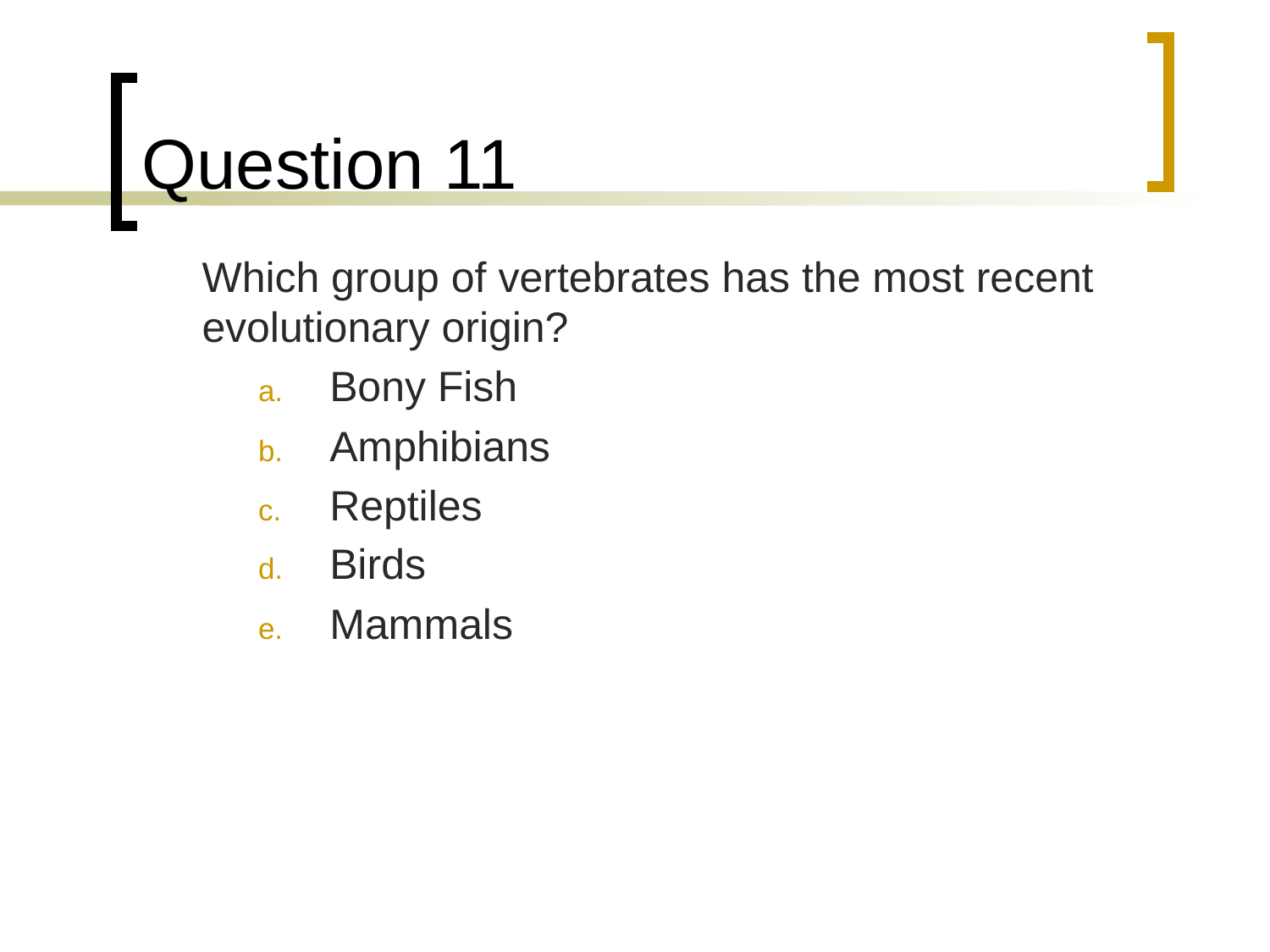

# Question 11
	Which group of vertebrates has the most recent evolutionary origin?
Bony Fish
Amphibians
Reptiles
Birds
Mammals